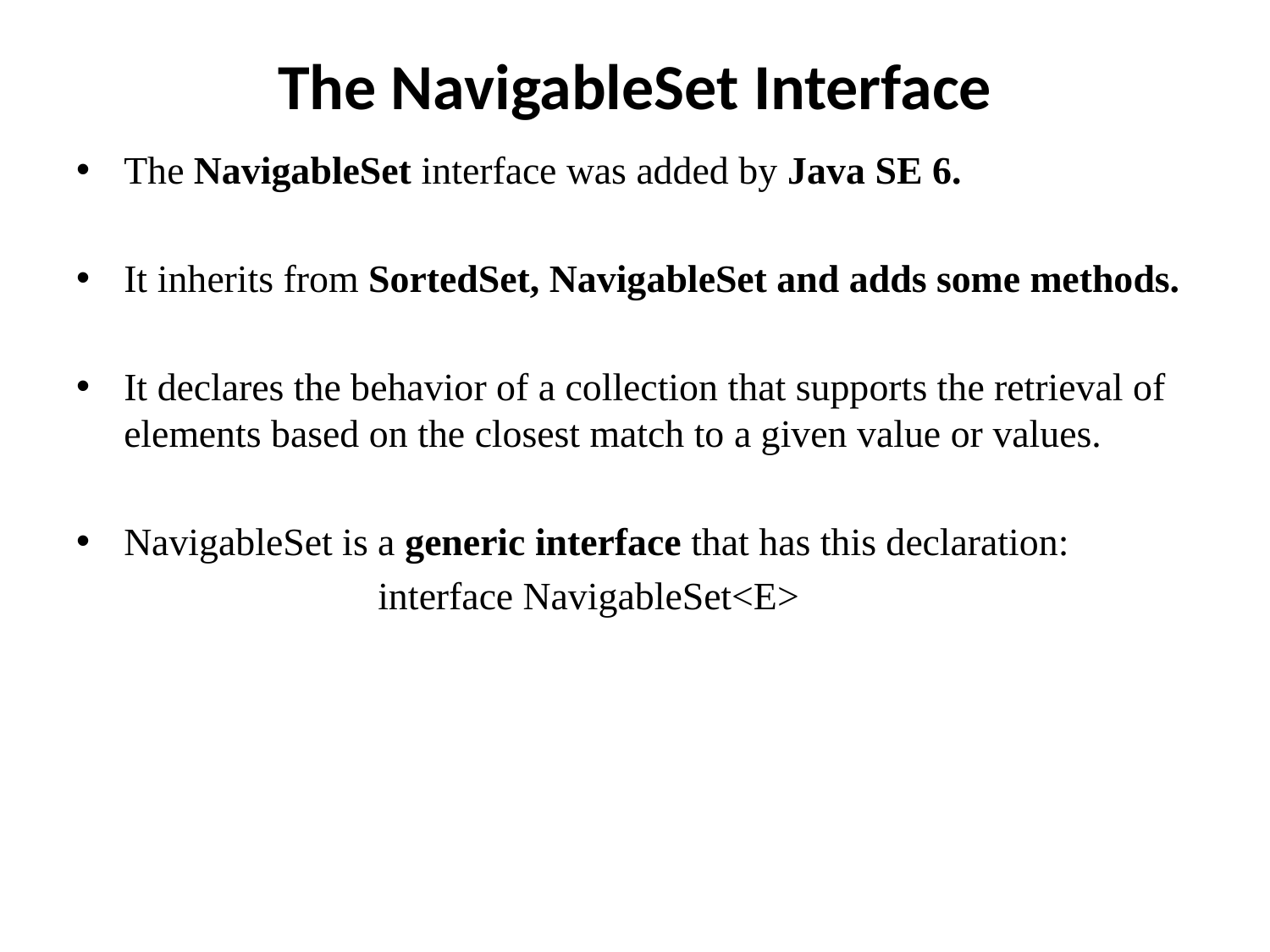

# The NavigableSet Interface
The NavigableSet interface was added by Java SE 6.

It inherits from SortedSet, NavigableSet and adds some methods.

It declares the behavior of a collection that supports the retrieval of elements based on the closest match to a given value or values.

NavigableSet is a generic interface that has this declaration:
			interface NavigableSet<E>